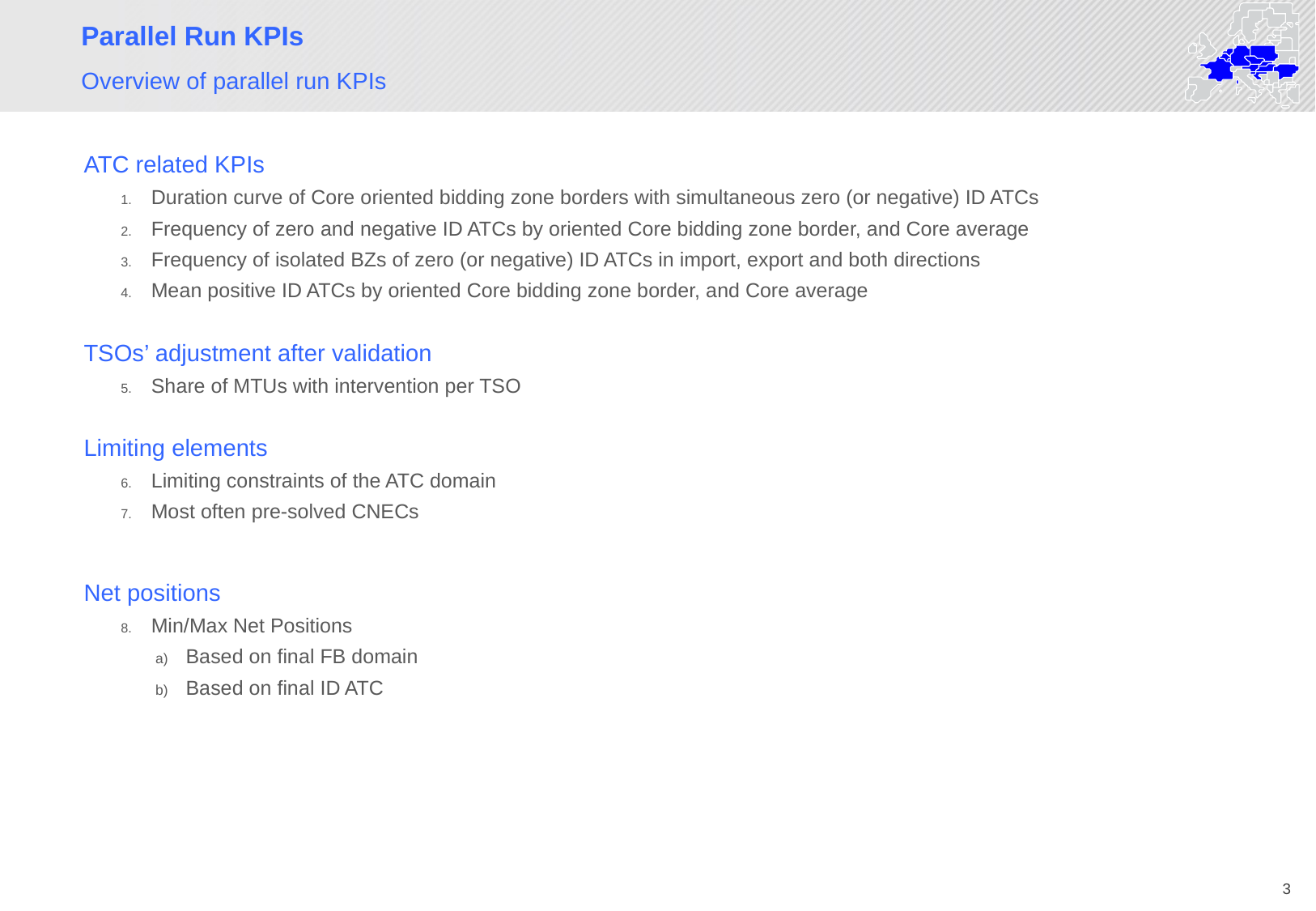

# Parallel Run KPIs
Overview of parallel run KPIs
ATC related KPIs
Duration curve of Core oriented bidding zone borders with simultaneous zero (or negative) ID ATCs​
Frequency of zero and negative ID ATCs by oriented Core bidding zone border, and Core average​
Frequency of isolated BZs of zero (or negative) ID ATCs in import, export and both directions​
Mean positive ID ATCs by oriented Core bidding zone border, and Core average​

TSOs’ adjustment after validation
Share of MTUs with intervention per TSO

Limiting elements
Limiting constraints of the ATC domain​
Most often pre-solved CNECs​

Net positions
Min/Max Net Positions​
Based on final FB domain
Based on final ID ATC
3